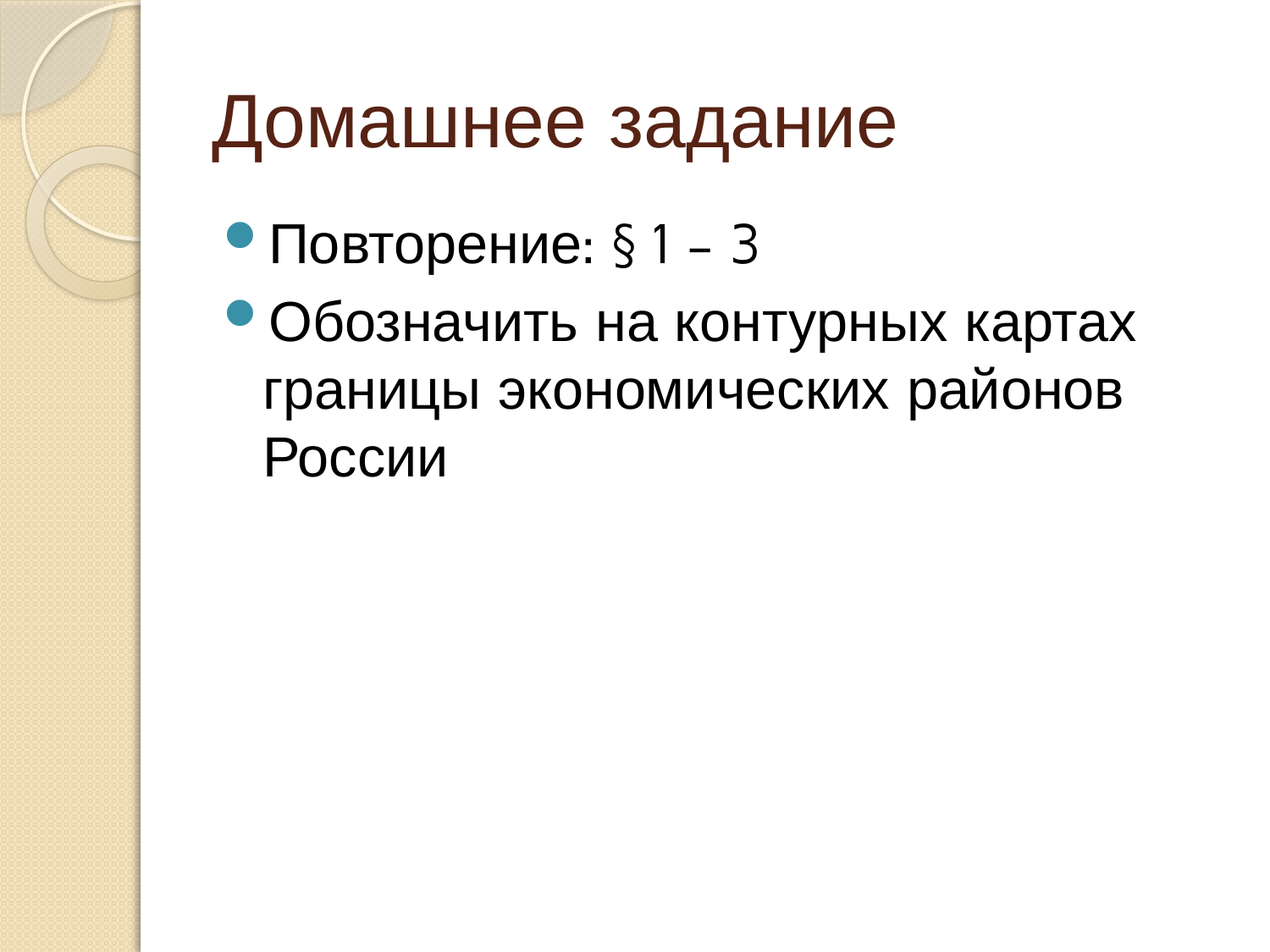

# Домашнее задание
Повторение: § 1 – 3
Обозначить на контурных картах границы экономических районов России